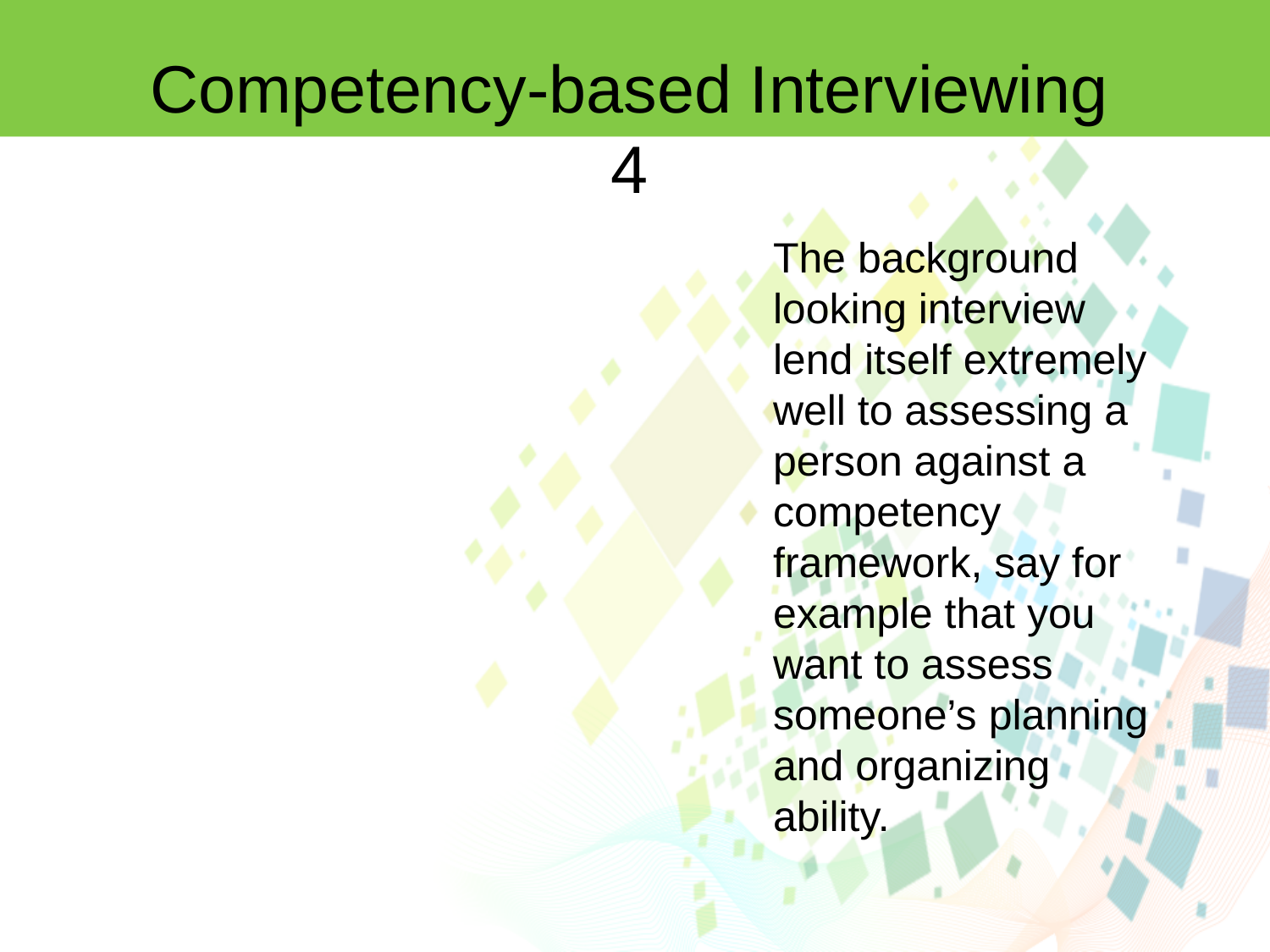

Competency-based Interviewing 4
The background looking interview lend itself extremely well to assessing a person against a competency framework, say for example that you want to assess someone’s planning and organizing ability.